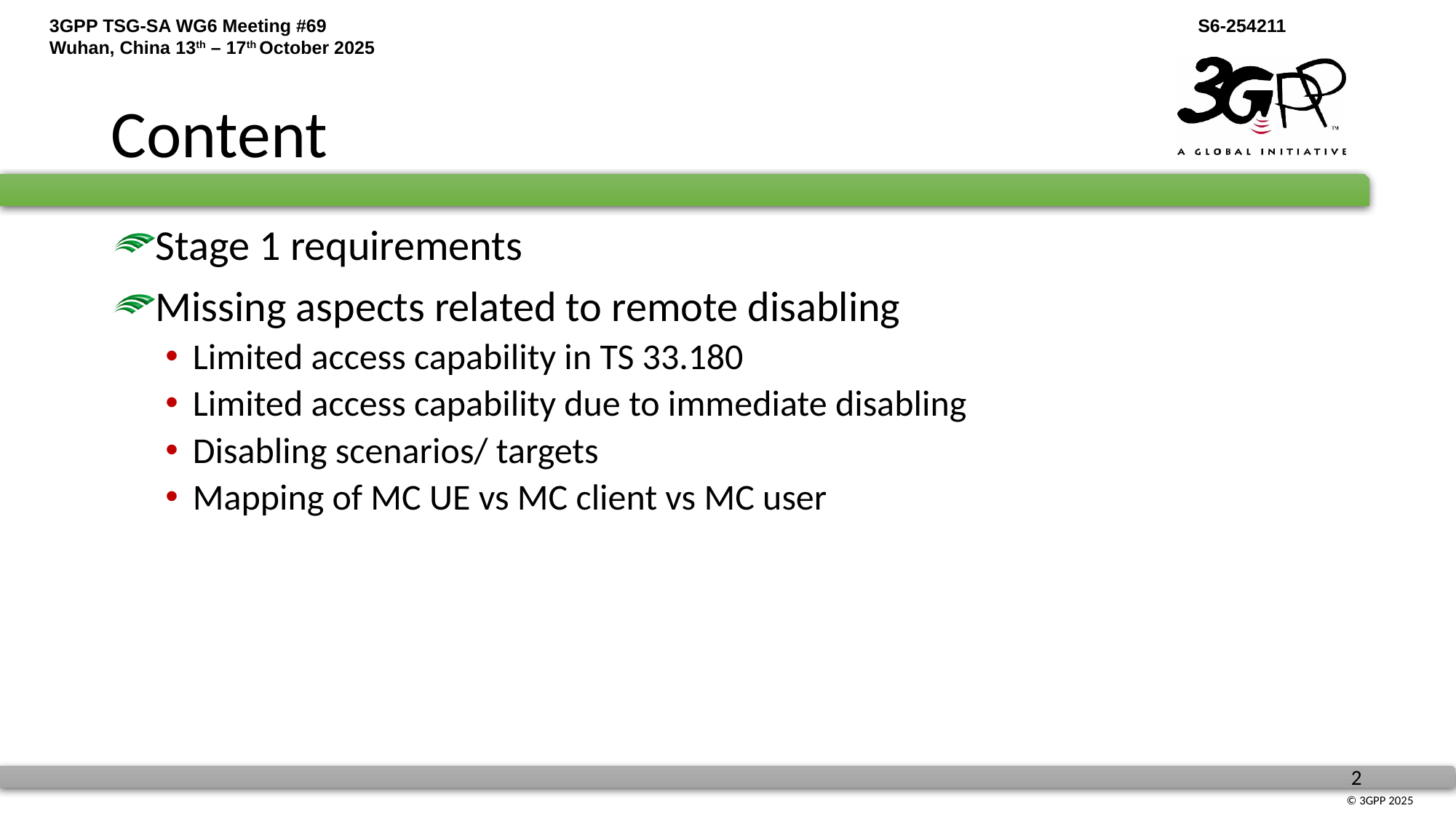

# Content
Stage 1 requirements
Missing aspects related to remote disabling
Limited access capability in TS 33.180
Limited access capability due to immediate disabling
Disabling scenarios/ targets
Mapping of MC UE vs MC client vs MC user